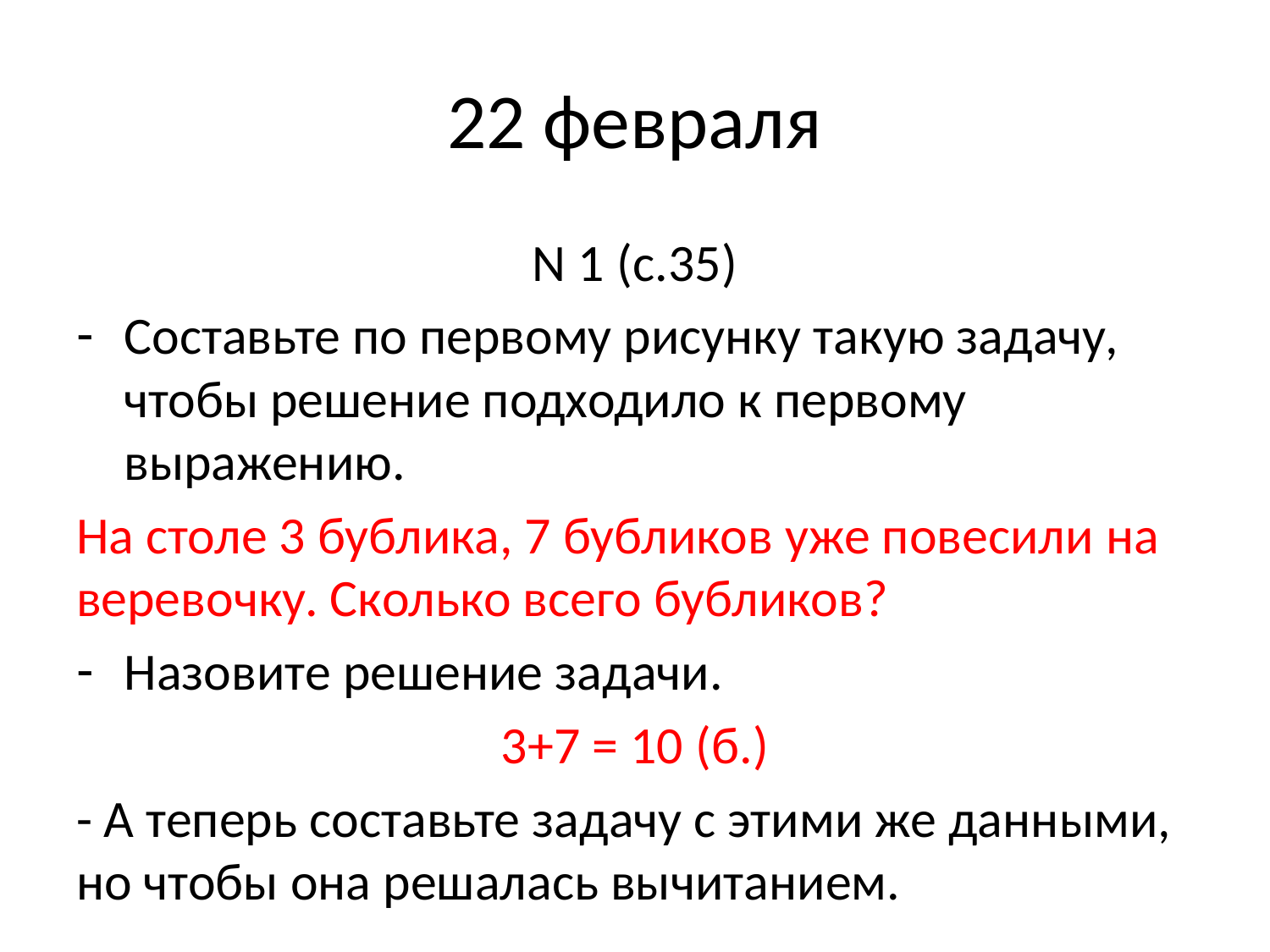

# 22 февраля
N 1 (с.35)
Составьте по первому рисунку такую задачу, чтобы решение подходило к первому выражению.
На столе 3 бублика, 7 бубликов уже повесили на веревочку. Сколько всего бубликов?
Назовите решение задачи.
3+7 = 10 (б.)
- А теперь составьте задачу с этими же данными, но чтобы она решалась вычитанием.